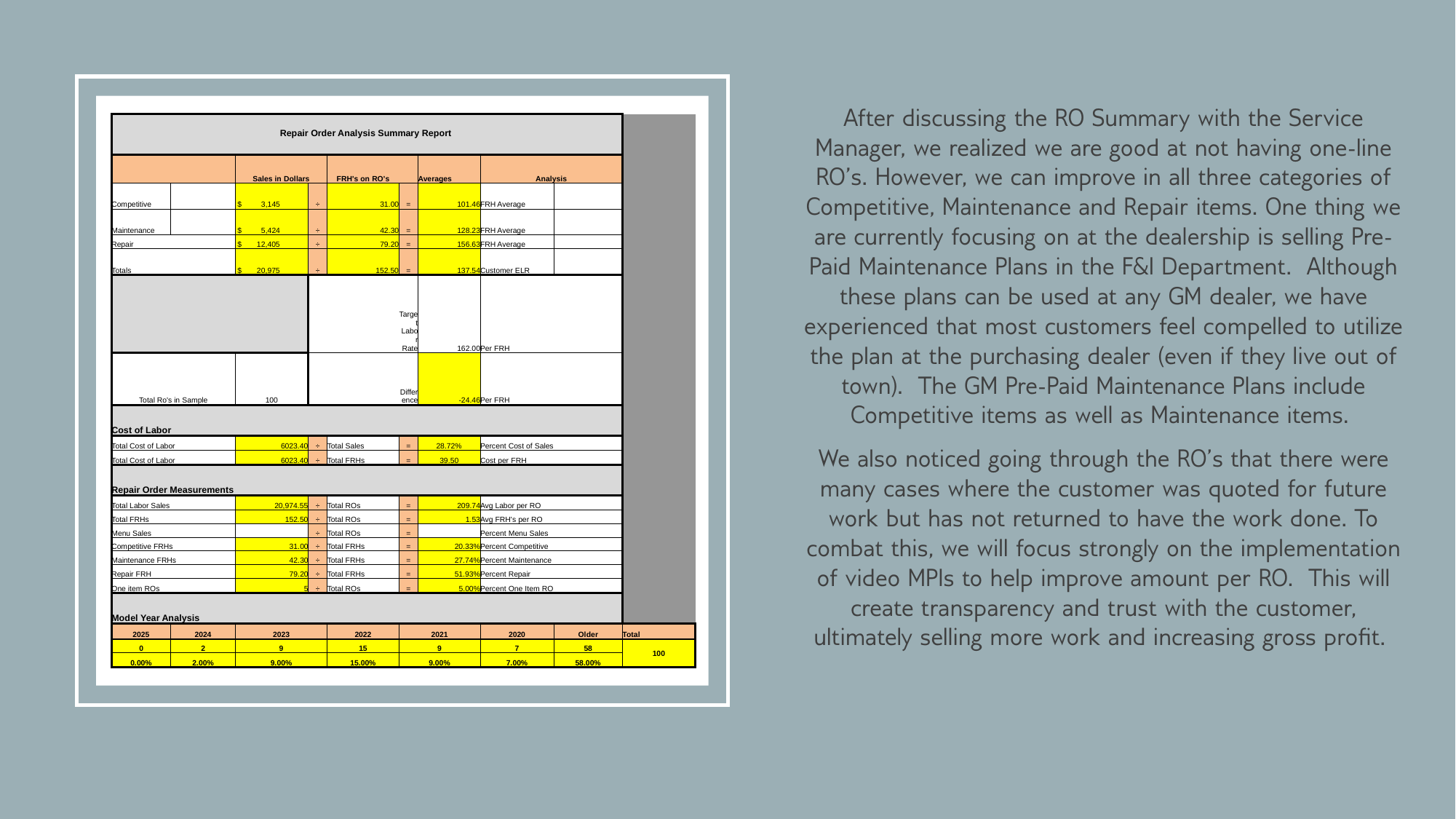

After discussing the RO Summary with the Service Manager, we realized we are good at not having one-line RO’s. However, we can improve in all three categories of Competitive, Maintenance and Repair items. One thing we are currently focusing on at the dealership is selling Pre-Paid Maintenance Plans in the F&I Department.  Although these plans can be used at any GM dealer, we have experienced that most customers feel compelled to utilize the plan at the purchasing dealer (even if they live out of town).  The GM Pre-Paid Maintenance Plans include Competitive items as well as Maintenance items.
We also noticed going through the RO’s that there were many cases where the customer was quoted for future work but has not returned to have the work done. To combat this, we will focus strongly on the implementation of video MPIs to help improve amount per RO.  This will create transparency and trust with the customer, ultimately selling more work and increasing gross profit.
| Repair Order Analysis Summary Report |  |  |  |  |  |  |  |  |  |
| --- | --- | --- | --- | --- | --- | --- | --- | --- | --- |
|  |  |  |  |  |  |  |  |  |  |
|  |  | Sales in Dollars |  | FRH's on RO's |  |  |  |  |  |
|  |  |  |  |  |  | Averages | Analysis |  |  |
| Competitive |  | $ 3,145 | ÷ | 31.00 | = | 101.46 | FRH Average |  |  |
| Maintenance |  | $ 5,424 | ÷ | 42.30 | = | 128.23 | FRH Average |  |  |
| Repair |  | $ 12,405 | ÷ | 79.20 | = | 156.63 | FRH Average |  |  |
| Totals |  | $ 20,975 | ÷ | 152.50 | = | 137.54 | Customer ELR |  |  |
|  |  |  |  |  | Target Labor Rate | 162.00 | Per FRH |  |  |
| Total Ro's in Sample |  | 100 |  |  | Difference | -24.46 | Per FRH |  |  |
|  |  |  |  |  |  |  |  |  |  |
| Cost of Labor |  |  |  |  |  |  |  |  |  |
| Total Cost of Labor |  | 6023.40 | ÷ | Total Sales | = | 28.72% | Percent Cost of Sales |  |  |
| Total Cost of Labor |  | 6023.40 | ÷ | Total FRHs | = | 39.50 | Cost per FRH |  |  |
|  |  |  |  |  |  |  |  |  |  |
| Repair Order Measurements |  |  |  |  |  |  |  |  |  |
| Total Labor Sales |  | 20,974.55 | ÷ | Total ROs | = | 209.74 | Avg Labor per RO |  |  |
| Total FRHs |  | 152.50 | ÷ | Total ROs | = | 1.53 | Avg FRH's per RO |  |  |
| Menu Sales |  |  | ÷ | Total ROs | = |  | Percent Menu Sales |  |  |
| Competitive FRHs |  | 31.00 | ÷ | Total FRHs | = | 20.33% | Percent Competitive |  |  |
| Maintenance FRHs |  | 42.30 | ÷ | Total FRHs | = | 27.74% | Percent Maintenance |  |  |
| Repair FRH |  | 79.20 | ÷ | Total FRHs | = | 51.93% | Percent Repair |  |  |
| One item ROs |  | 5 | ÷ | Total ROs | = | 5.00% | Percent One Item RO |  |  |
|  |  |  |  |  |  |  |  |  |  |
| Model Year Analysis |  |  |  |  |  |  |  |  |  |
| 2025 | 2024 | 2023 |  | 2022 | 2021 |  | 2020 | Older | Total |
| 0 | 2 | 9 |  | 15 | 9 |  | 7 | 58 | 100 |
| 0.00% | 2.00% | 9.00% |  | 15.00% | 9.00% |  | 7.00% | 58.00% |  |